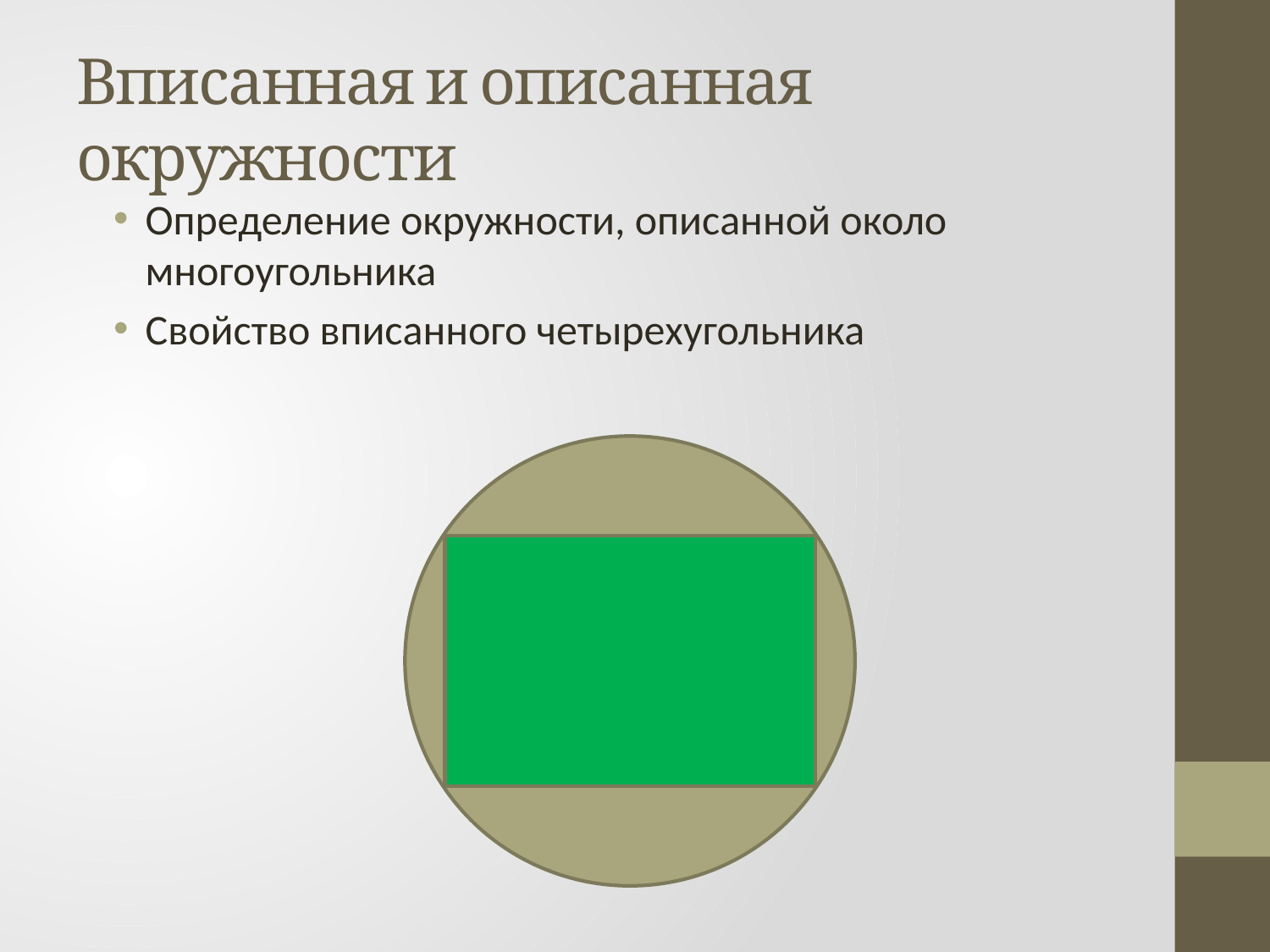

# Вписанная и описанная окружности
Определение окружности, описанной около многоугольника
Свойство вписанного четырехугольника